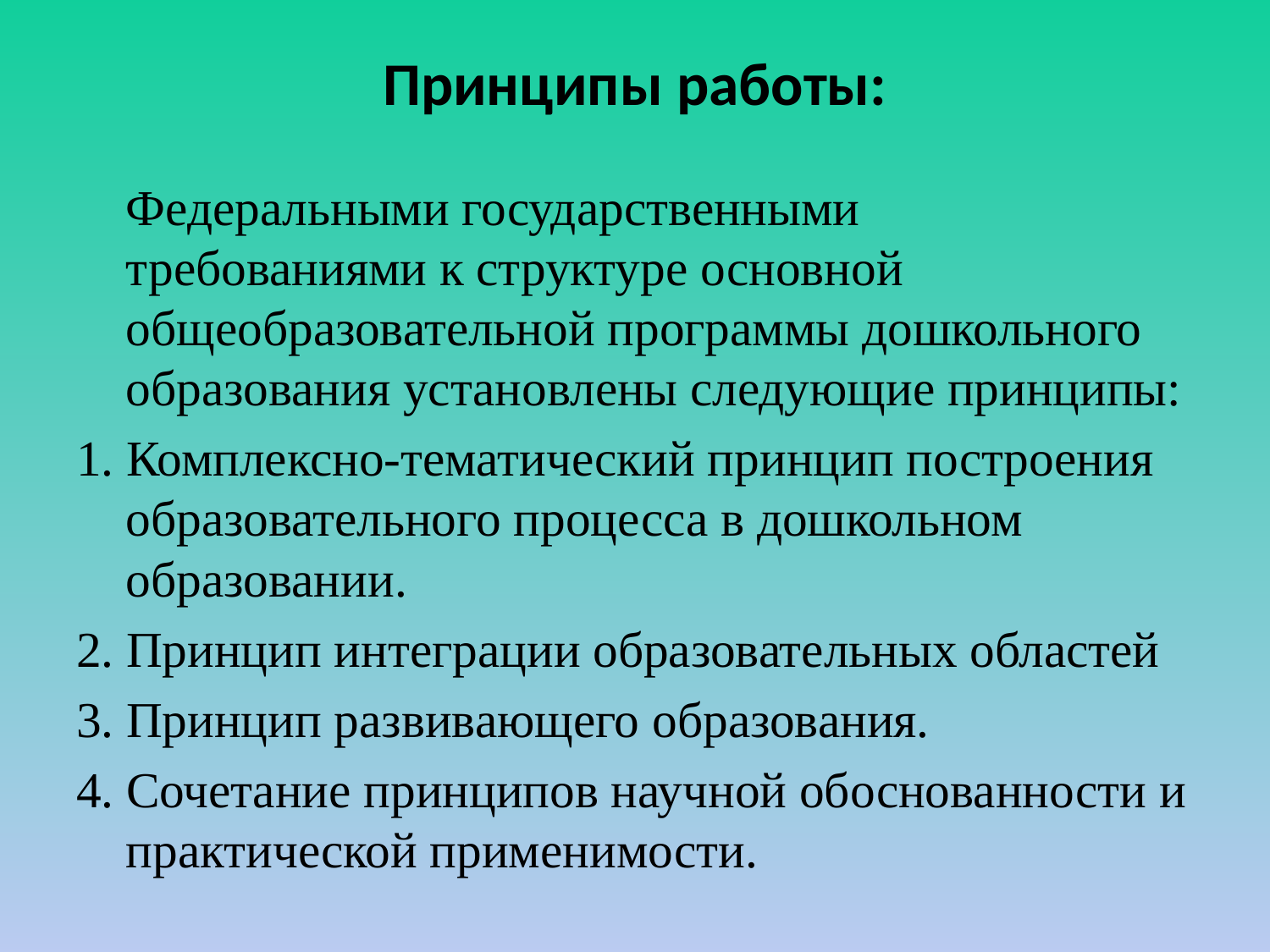

# Принципы работы:
    Федеральными государственными требованиями к структуре основной общеобразовательной программы дошкольного образования установлены следующие принципы:
1. Комплексно-тематический принцип построения образовательного процесса в дошкольном образовании.
2. Принцип интеграции образовательных областей
3. Принцип развивающего образования.
4. Сочетание принципов научной обоснованности и практической применимости.